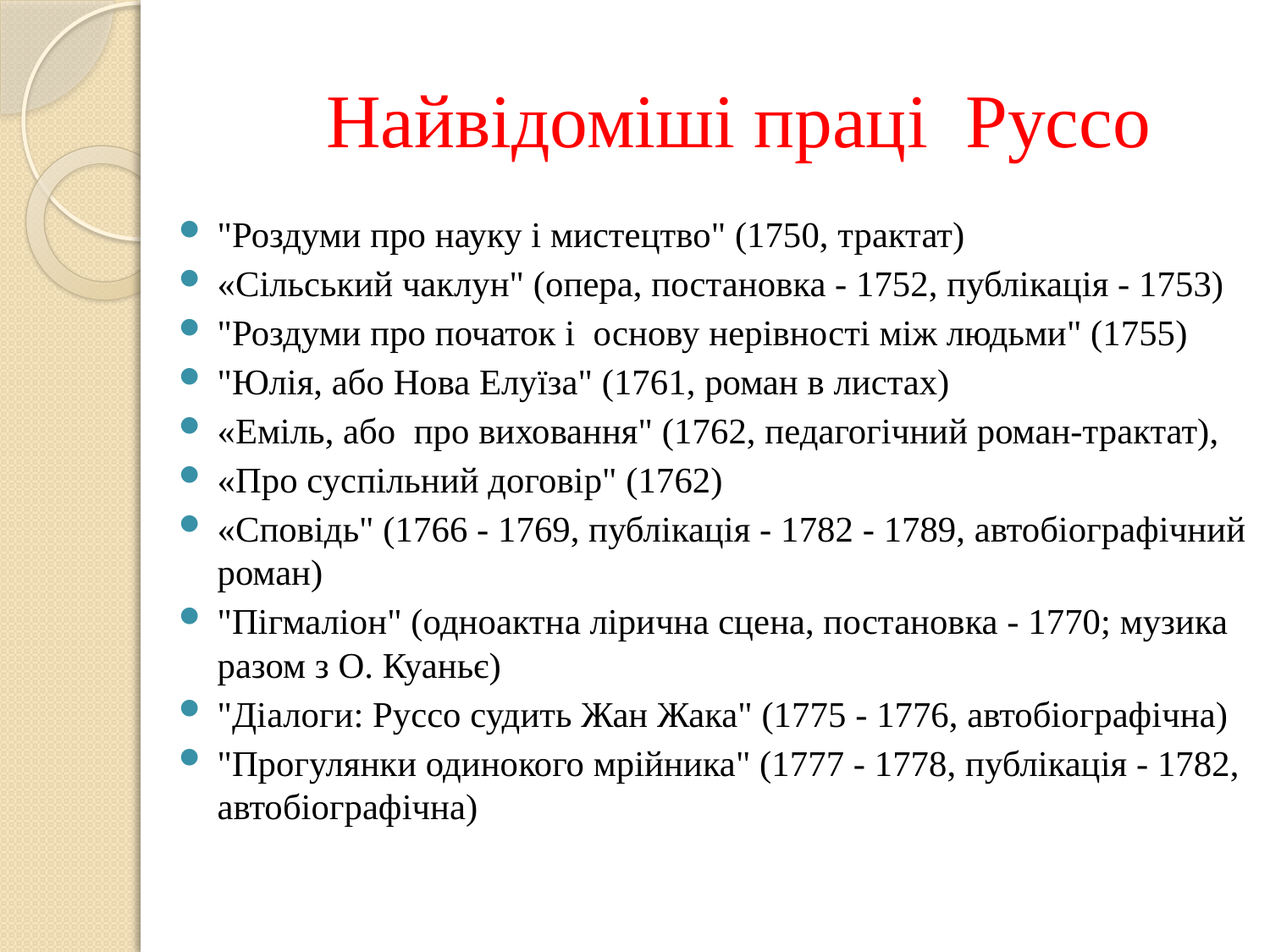

# Найвідоміші праці  Руссо

"Роздуми про науку і мистецтво" (1750, трактат)
«Сільський чаклун" (опера, постановка - 1752, публікація - 1753)
"Роздуми про початок і  основу нерівності між людьми" (1755)
"Юлія, або Нова Елуїза" (1761, роман в листах)
«Еміль, або  про виховання" (1762, педагогічний роман-трактат),
«Про суспільний договір" (1762)
«Сповідь" (1766 - 1769, публікація - 1782 - 1789, автобіографічний роман)
"Пігмаліон" (одноактна лірична сцена, постановка - 1770; музика  разом з О. Куаньє)
"Діалоги: Руссо судить Жан Жака" (1775 - 1776, автобіографічна)
"Прогулянки одинокого мрійника" (1777 - 1778, публікація - 1782, автобіографічна)